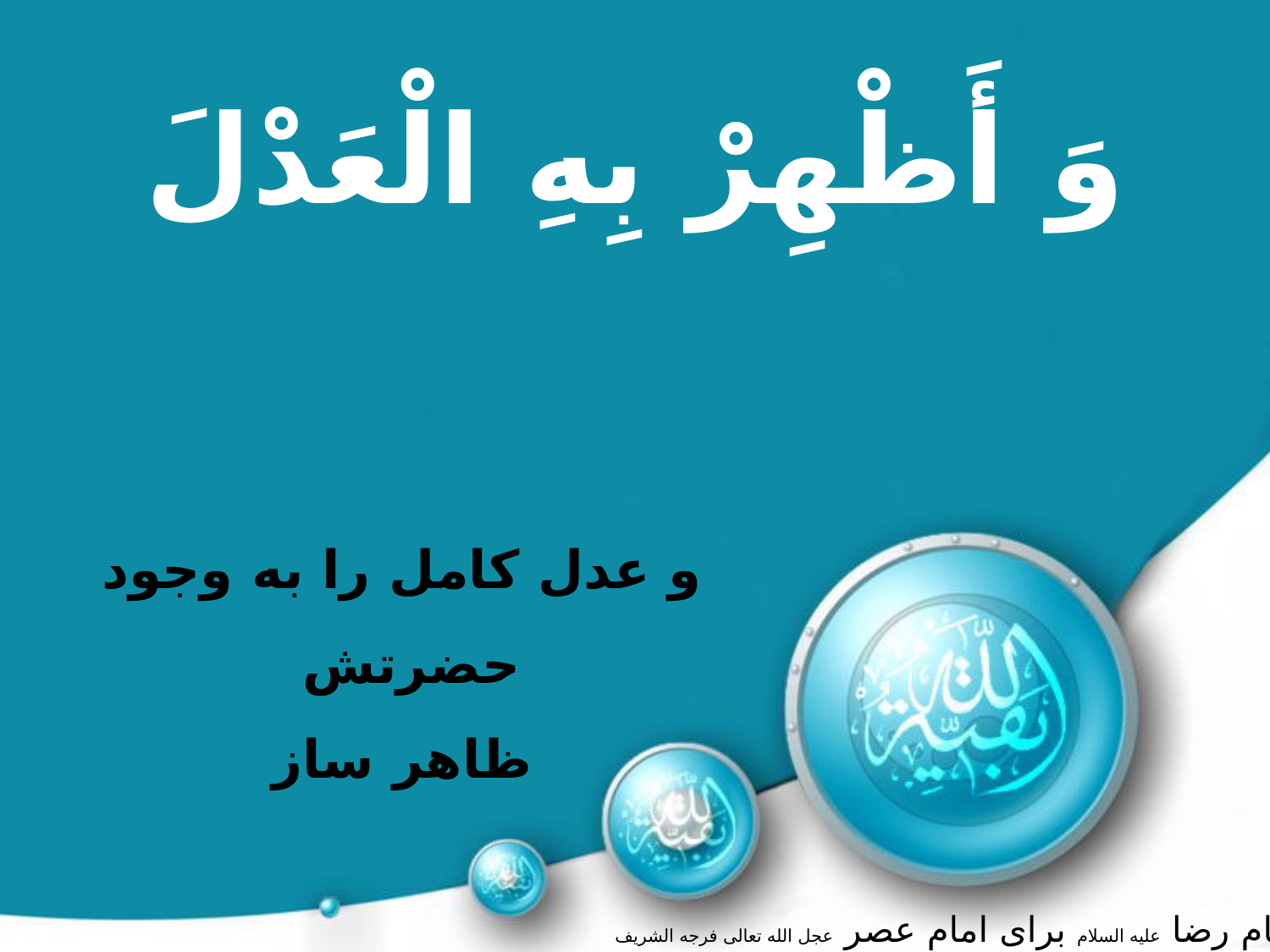

وَ أَظْهِرْ بِهِ الْعَدْلَ‏
و عدل كامل را به وجود حضرتش
ظاهر ساز